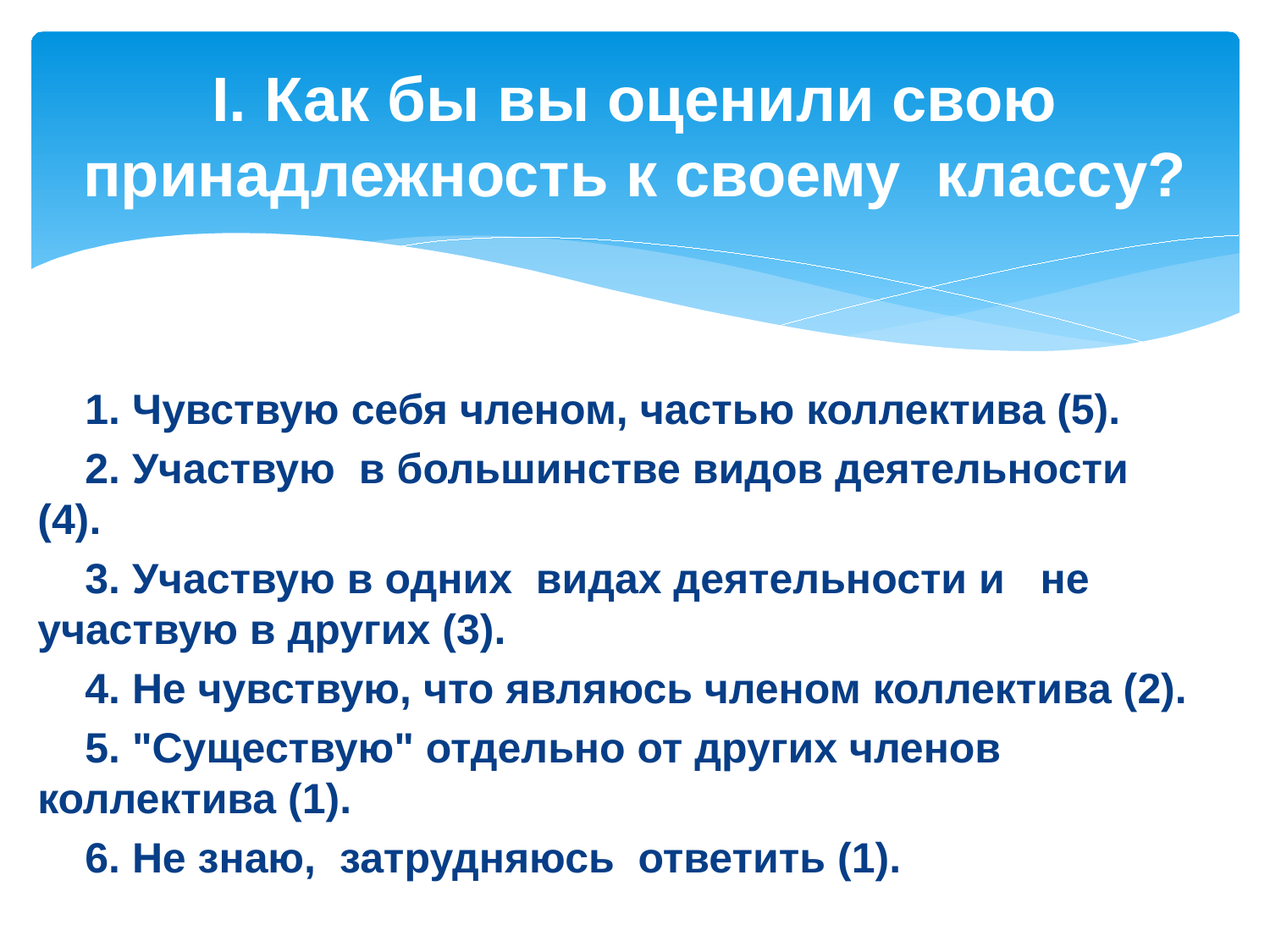

# I. Как бы вы оценили свою принадлежность к своему  классу?
    1. Чувствую себя членом, частью коллектива (5).
    2. Участвую  в большинстве видов деятельности (4).
    3. Участвую в одних  видах деятельности и   не участвую в других (3).
    4. Не чувствую, что являюсь членом коллектива (2).
    5. "Существую" отдельно от других членов коллектива (1).
    6. Не знаю,  затрудняюсь  ответить (1).